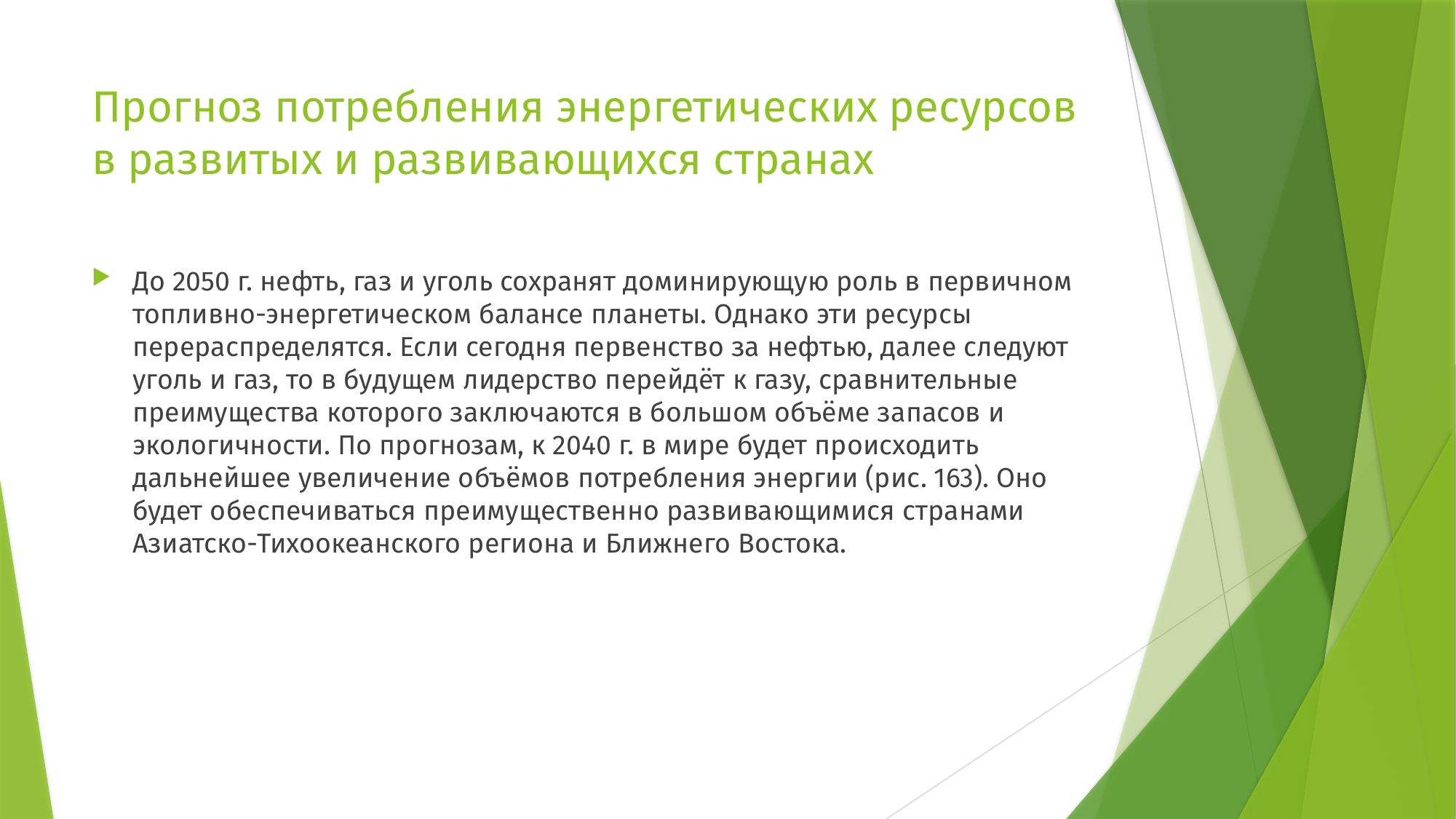

# Прогноз потребления энергетических ресурсов в развитых и развивающихся странах
До 2050 г. нефть, газ и уголь сохранят доминирующую роль в первичном топливно-энергетическом балансе планеты. Однако эти ресурсы перераспределятся. Если сегодня первенство за нефтью, далее следуют уголь и газ, то в будущем лидерство перейдёт к газу, сравнительные преимущества которого заключаются в большом объёме запасов и экологичности. По прогнозам, к 2040 г. в мире будет происходить дальнейшее увеличение объёмов потребления энергии (рис. 163). Оно будет обеспечиваться преимущественно развивающимися странами Азиатско-Тихоокеанского региона и Ближнего Востока.